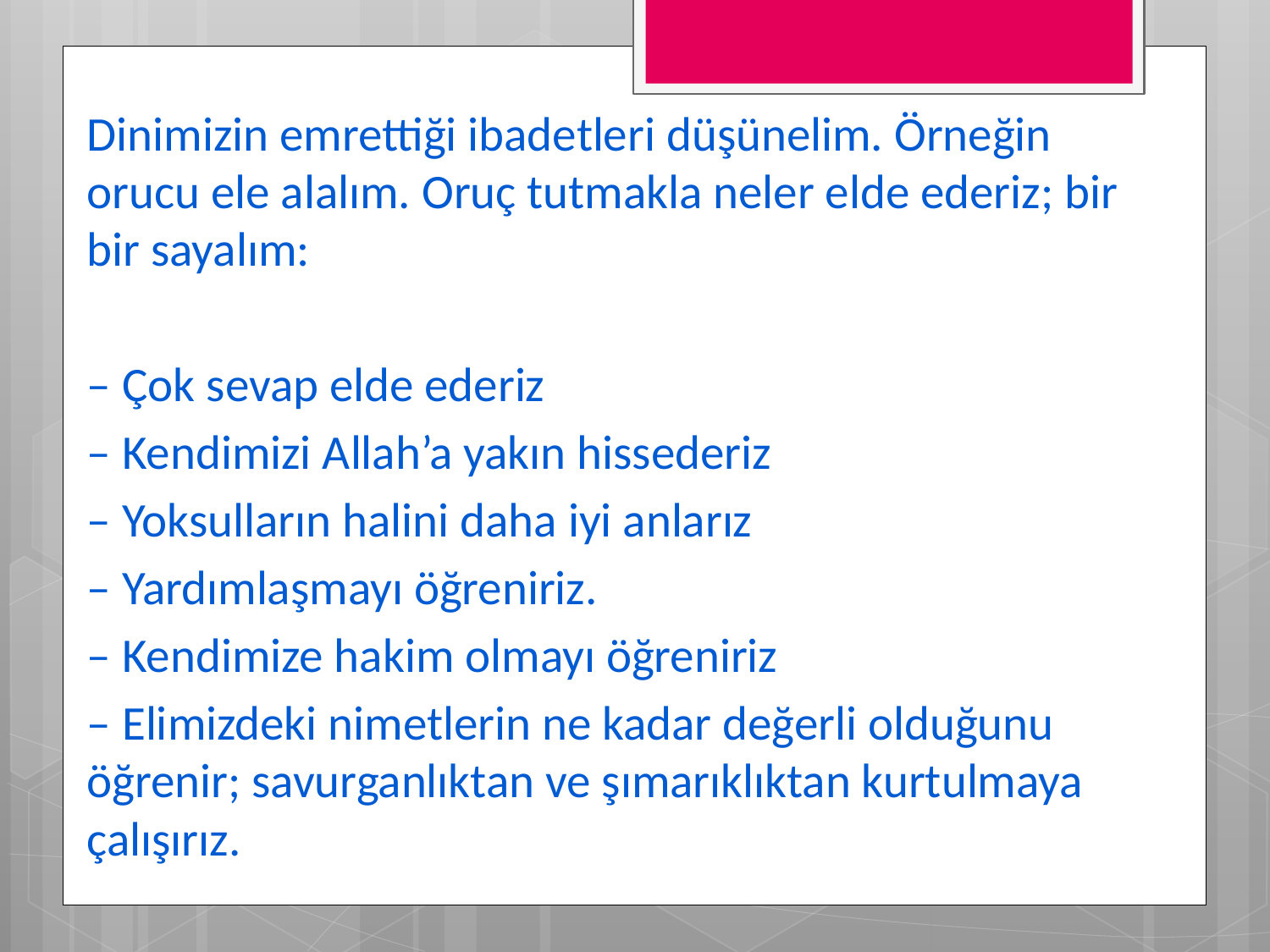

Dinimizin emrettiği ibadetleri düşünelim. Örneğin orucu ele alalım. Oruç tutmakla neler elde ederiz; bir bir sayalım:

– Çok sevap elde ederiz
– Kendimizi Allah’a yakın hissederiz
– Yoksulların halini daha iyi anlarız
– Yardımlaşmayı öğreniriz.
– Kendimize hakim olmayı öğreniriz
– Elimizdeki nimetlerin ne kadar değerli olduğunu öğrenir; savurganlıktan ve şımarıklıktan kurtulmaya çalışırız.